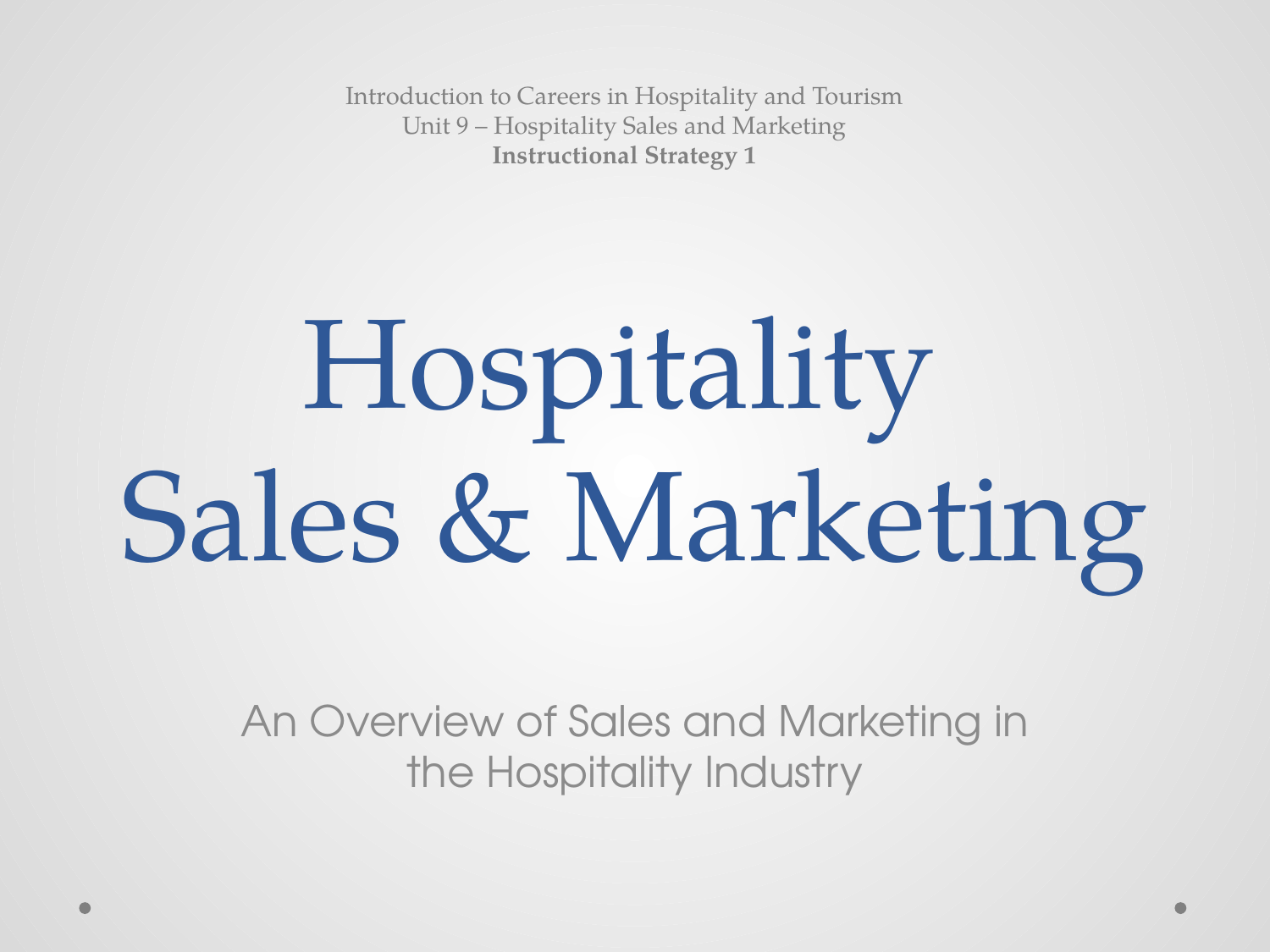

Introduction to Careers in Hospitality and Tourism
Unit 9 – Hospitality Sales and Marketing
Instructional Strategy 1
# Hospitality Sales & Marketing
An Overview of Sales and Marketing in the Hospitality Industry